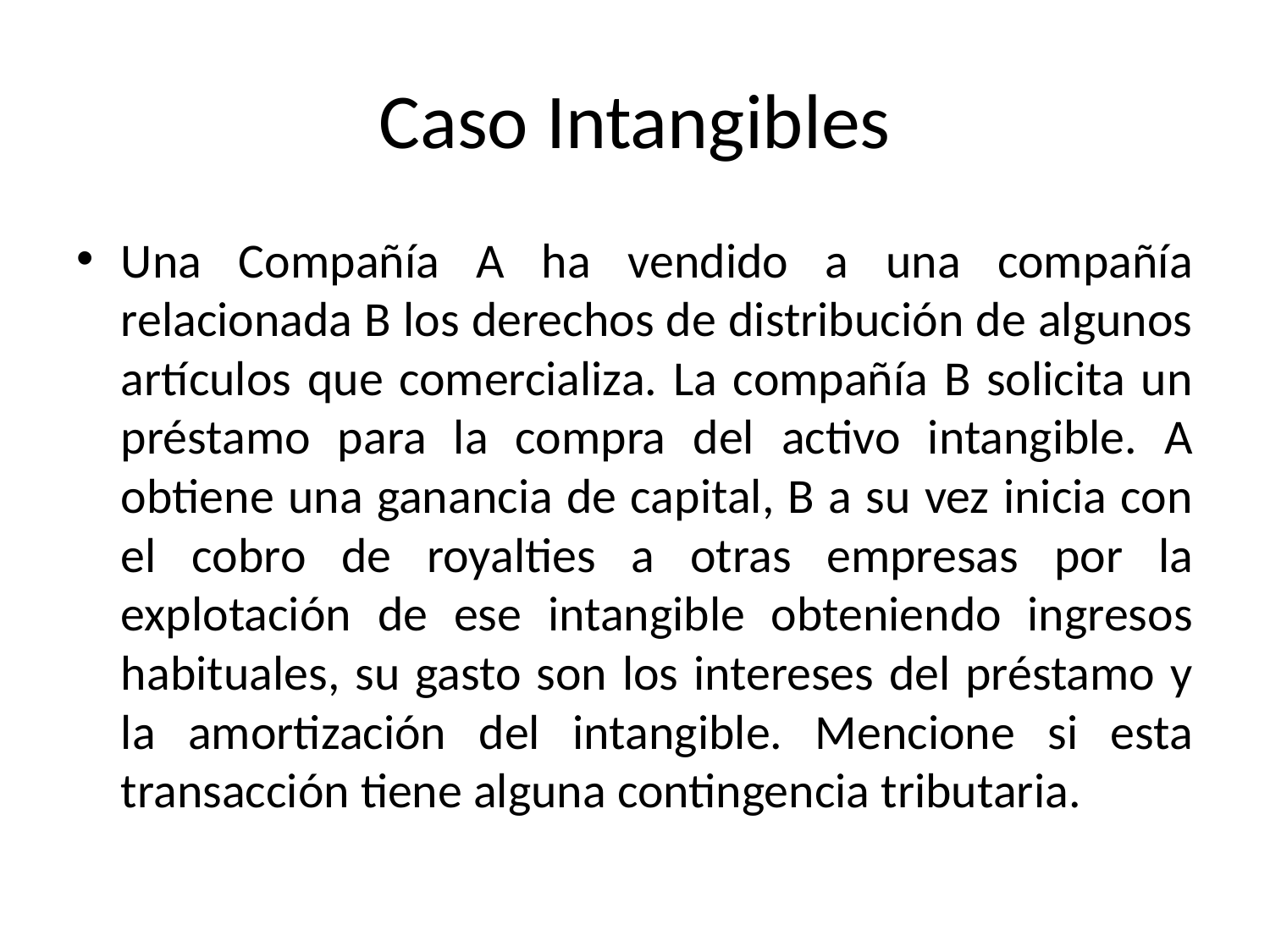

# Caso Intangibles
Una Compañía A ha vendido a una compañía relacionada B los derechos de distribución de algunos artículos que comercializa. La compañía B solicita un préstamo para la compra del activo intangible. A obtiene una ganancia de capital, B a su vez inicia con el cobro de royalties a otras empresas por la explotación de ese intangible obteniendo ingresos habituales, su gasto son los intereses del préstamo y la amortización del intangible. Mencione si esta transacción tiene alguna contingencia tributaria.